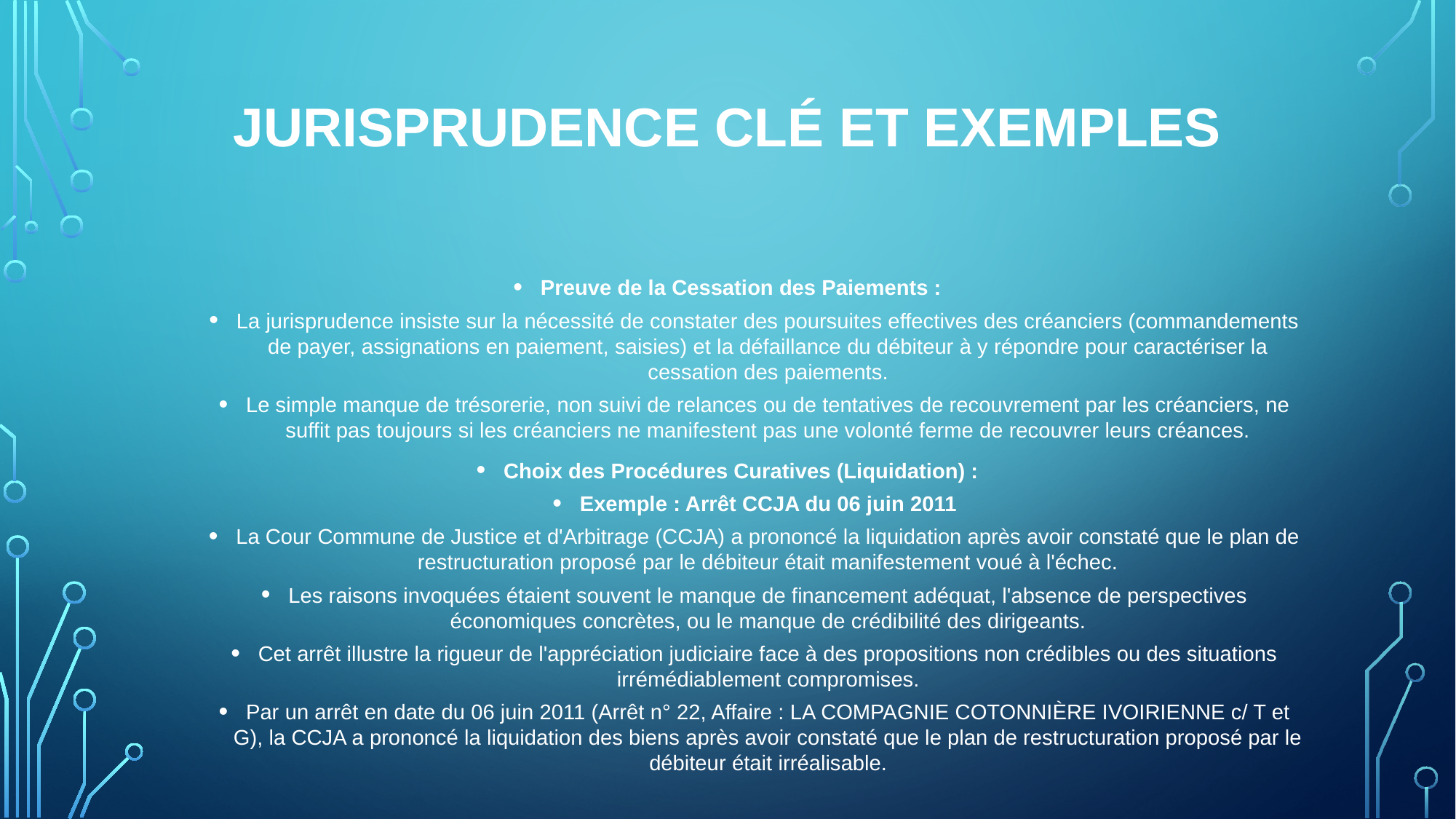

# Jurisprudence Clé et Exemples
Preuve de la Cessation des Paiements :
La jurisprudence insiste sur la nécessité de constater des poursuites effectives des créanciers (commandements de payer, assignations en paiement, saisies) et la défaillance du débiteur à y répondre pour caractériser la cessation des paiements.
Le simple manque de trésorerie, non suivi de relances ou de tentatives de recouvrement par les créanciers, ne suffit pas toujours si les créanciers ne manifestent pas une volonté ferme de recouvrer leurs créances.
Choix des Procédures Curatives (Liquidation) :
Exemple : Arrêt CCJA du 06 juin 2011
La Cour Commune de Justice et d'Arbitrage (CCJA) a prononcé la liquidation après avoir constaté que le plan de restructuration proposé par le débiteur était manifestement voué à l'échec.
Les raisons invoquées étaient souvent le manque de financement adéquat, l'absence de perspectives économiques concrètes, ou le manque de crédibilité des dirigeants.
Cet arrêt illustre la rigueur de l'appréciation judiciaire face à des propositions non crédibles ou des situations irrémédiablement compromises.
Par un arrêt en date du 06 juin 2011 (Arrêt n° 22, Affaire : LA COMPAGNIE COTONNIÈRE IVOIRIENNE c/ T et G), la CCJA a prononcé la liquidation des biens après avoir constaté que le plan de restructuration proposé par le débiteur était irréalisable.